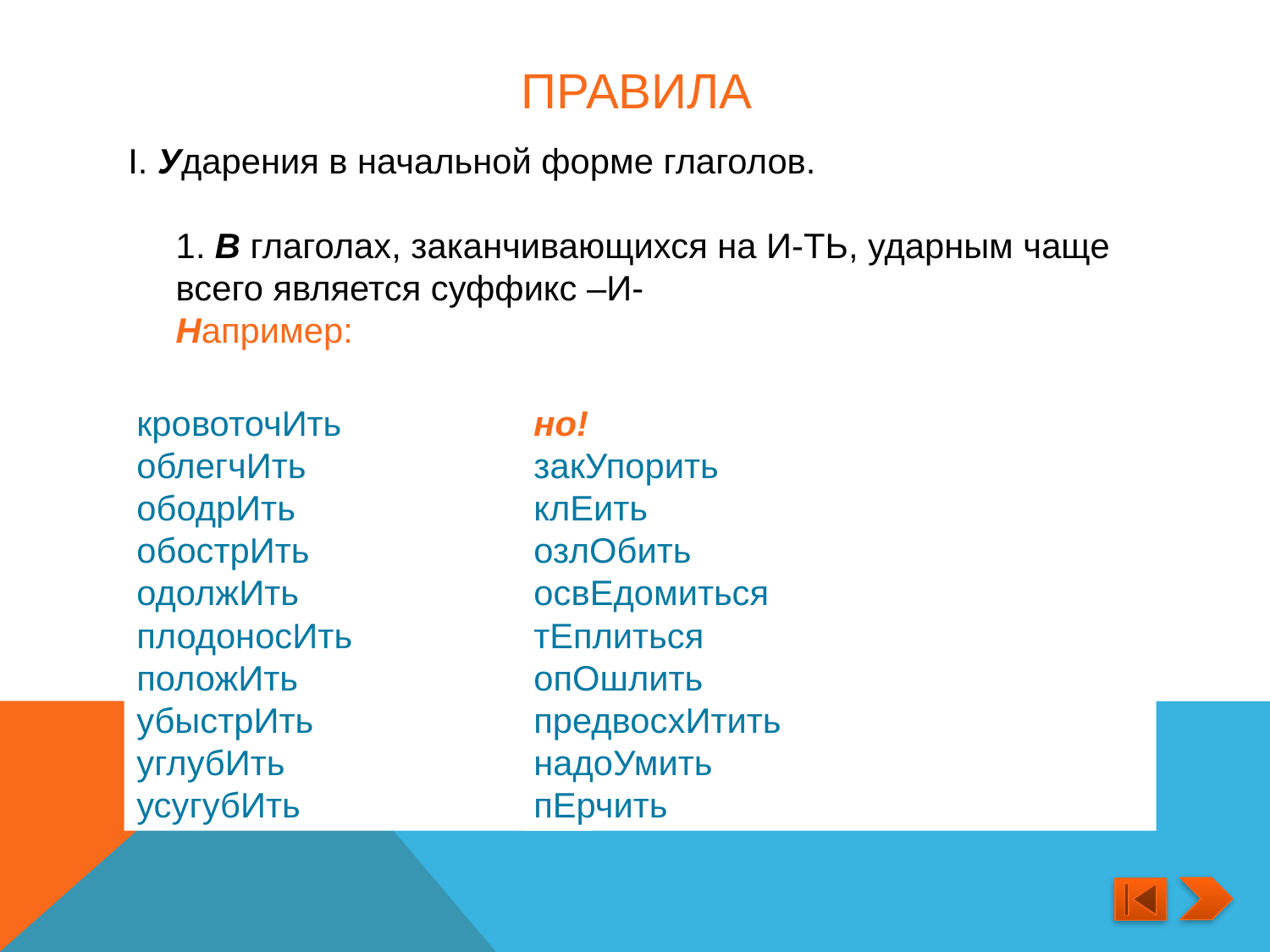

# Правила
I. Ударения в начальной форме глаголов.
1. В глаголах, заканчивающихся на И-ТЬ, ударным чаще всего является суффикс –И-
Например:
кровоточИть
облегчИть
ободрИть
обострИть
одолжИть
плодоносИть
положИть
убыстрИть
углубИть
усугубИть
но!
закУпорить
клЕить
озлОбить
освЕдомиться
тЕплиться
опОшлить
предвосхИтить
надоУмить
пЕрчить